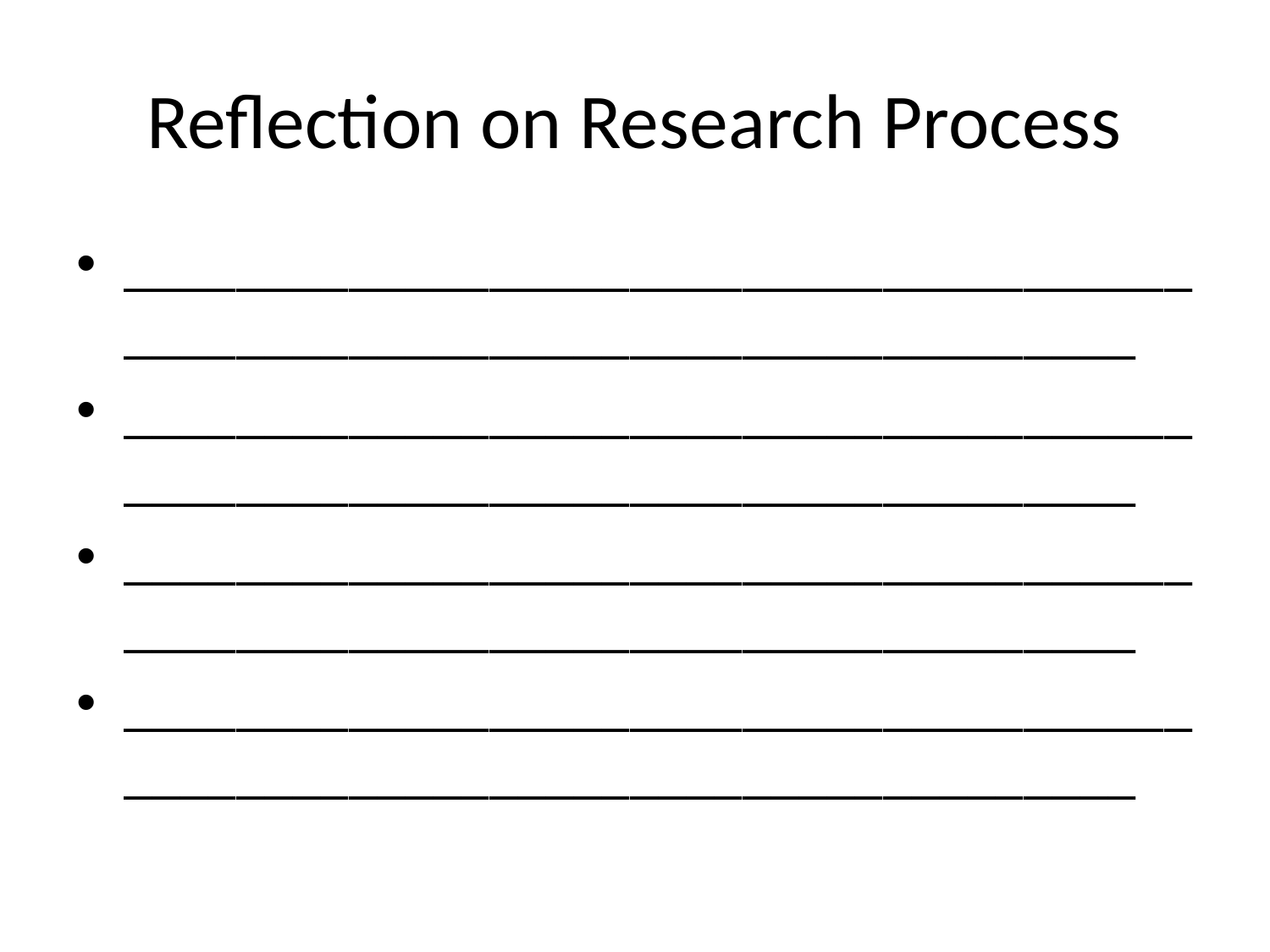

# Reflection on Research Process
__________________________________________________________________________
__________________________________________________________________________
__________________________________________________________________________
__________________________________________________________________________